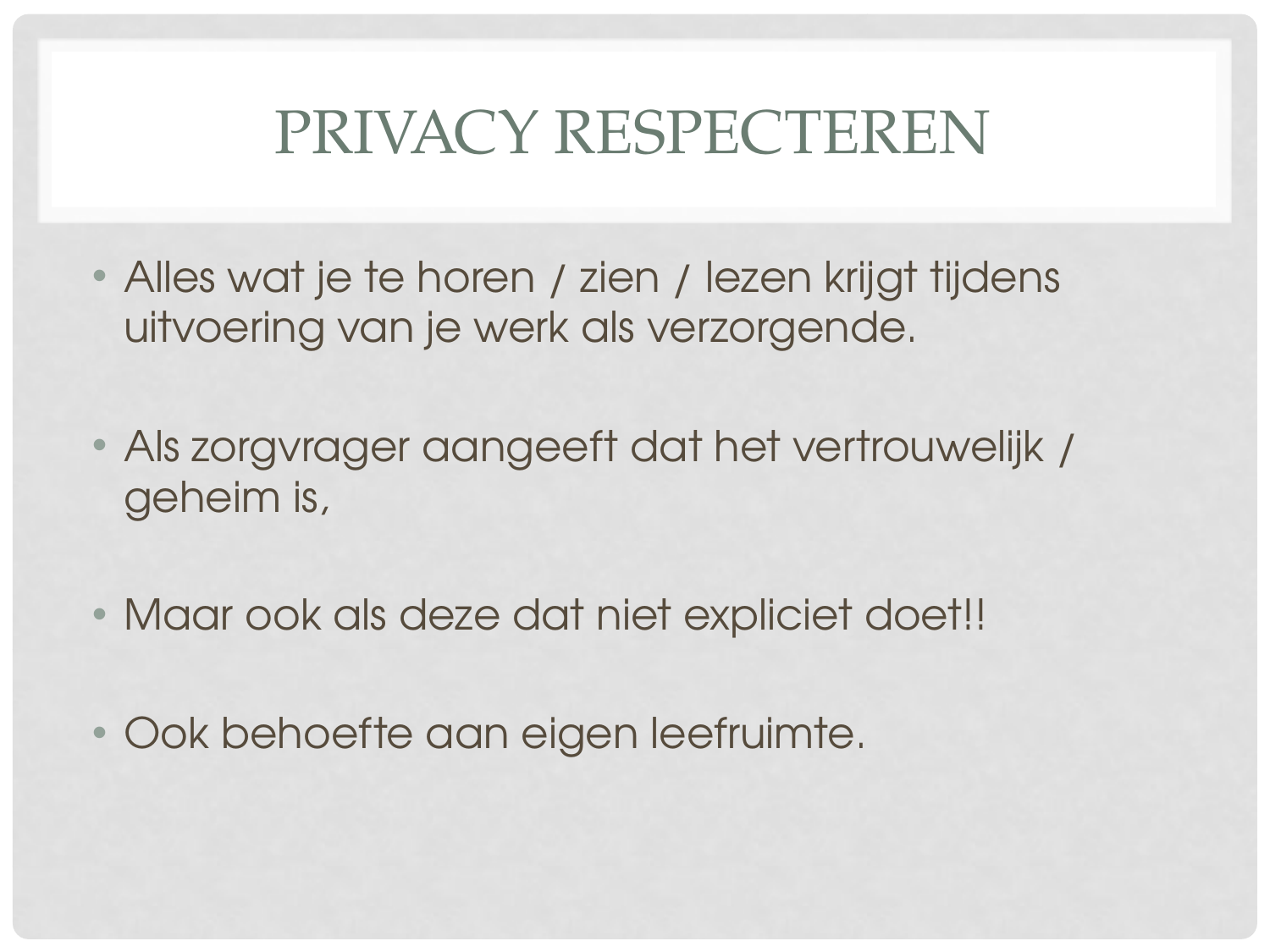

# Privacy respecteren
Alles wat je te horen / zien / lezen krijgt tijdens uitvoering van je werk als verzorgende.

Als zorgvrager aangeeft dat het vertrouwelijk / geheim is,

Maar ook als deze dat niet expliciet doet!!

Ook behoefte aan eigen leefruimte.